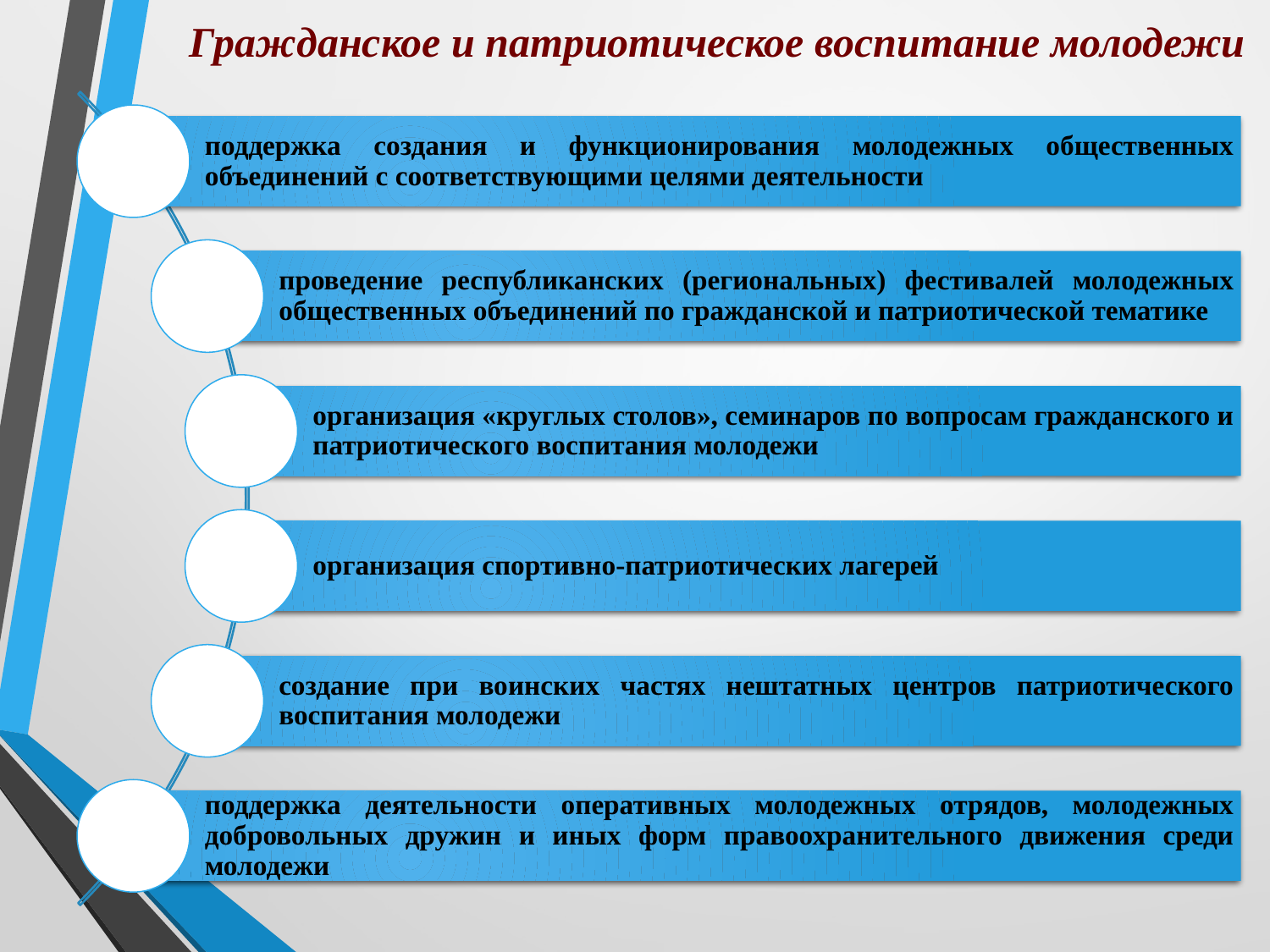

# Гражданское и патриотическое воспитание молодежи
поддержка создания и функционирования молодежных общественных объединений с соответствующими целями деятельности
проведение республиканских (региональных) фестивалей молодежных общественных объединений по гражданской и патриотической тематике
организация «круглых столов», семинаров по вопросам гражданского и патриотического воспитания молодежи
организация спортивно-патриотических лагерей
создание при воинских частях нештатных центров патриотического воспитания молодежи
поддержка деятельности оперативных молодежных отрядов, молодежных добровольных дружин и иных форм правоохранительного движения среди молодежи